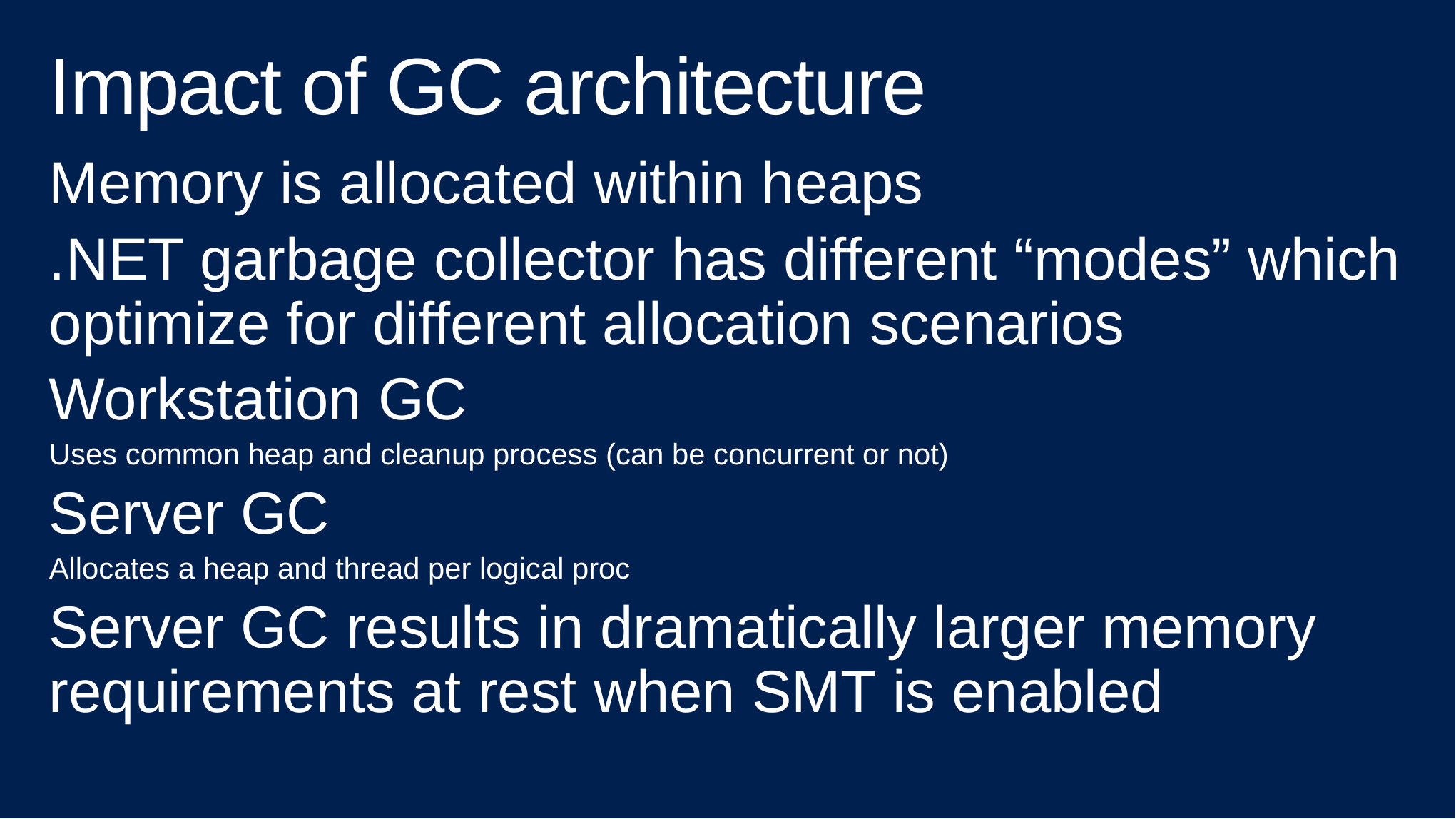

# Impact of GC architecture
Memory is allocated within heaps
.NET garbage collector has different “modes” which optimize for different allocation scenarios
Workstation GC
Uses common heap and cleanup process (can be concurrent or not)
Server GC
Allocates a heap and thread per logical proc
Server GC results in dramatically larger memory requirements at rest when SMT is enabled